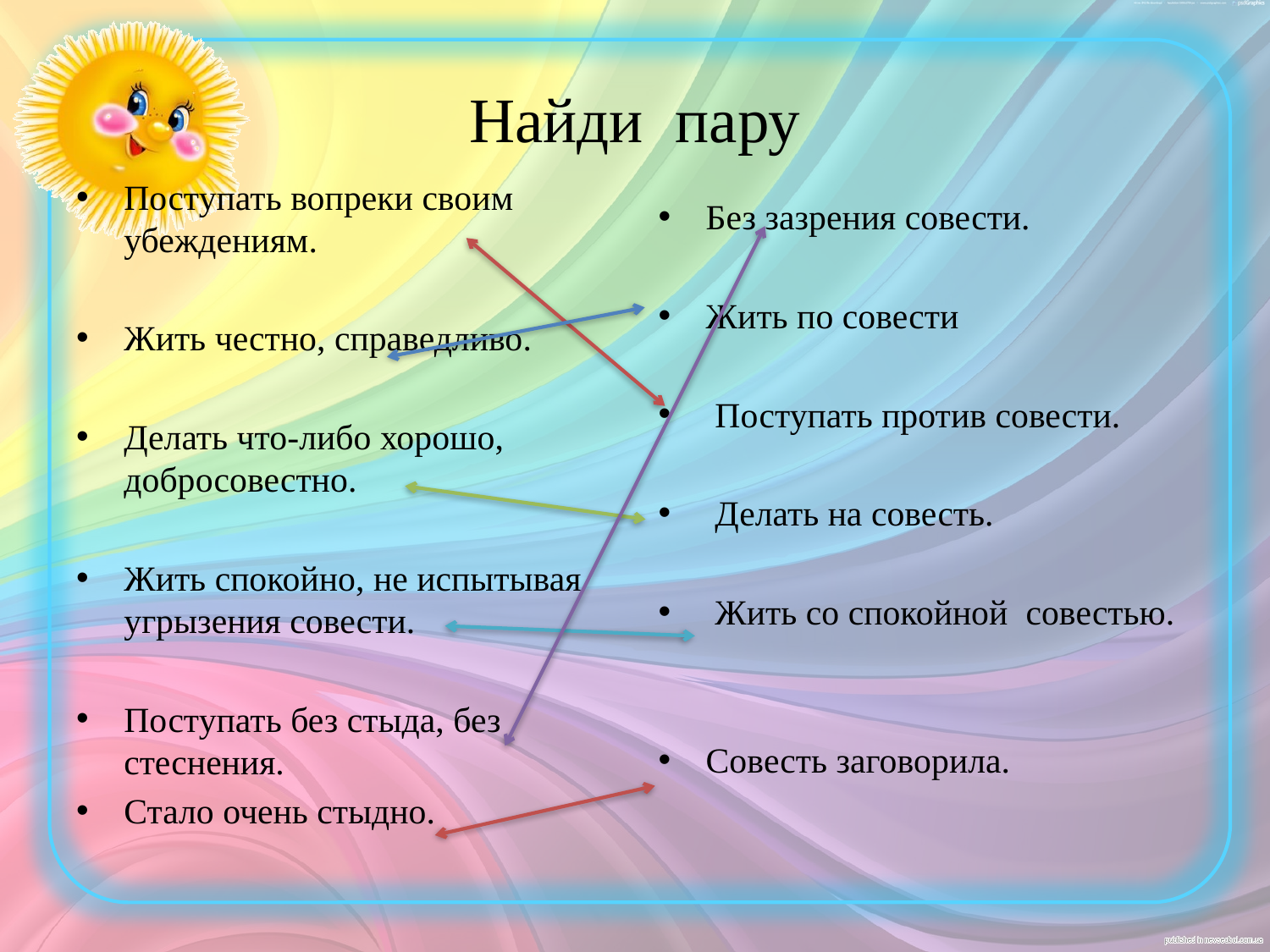

# Найди  пару
Поступать вопреки своим убеждениям.

Жить честно, справедливо.

Делать что-либо хорошо, добросовестно.

Жить спокойно, не испытывая угрызения совести.

Поступать без стыда, без стеснения.
Стало очень стыдно.
Без зазрения совести.

Жить по совести

 Поступать против совести.

 Делать на совесть.

 Жить со спокойной  совестью.

Совесть заговорила.